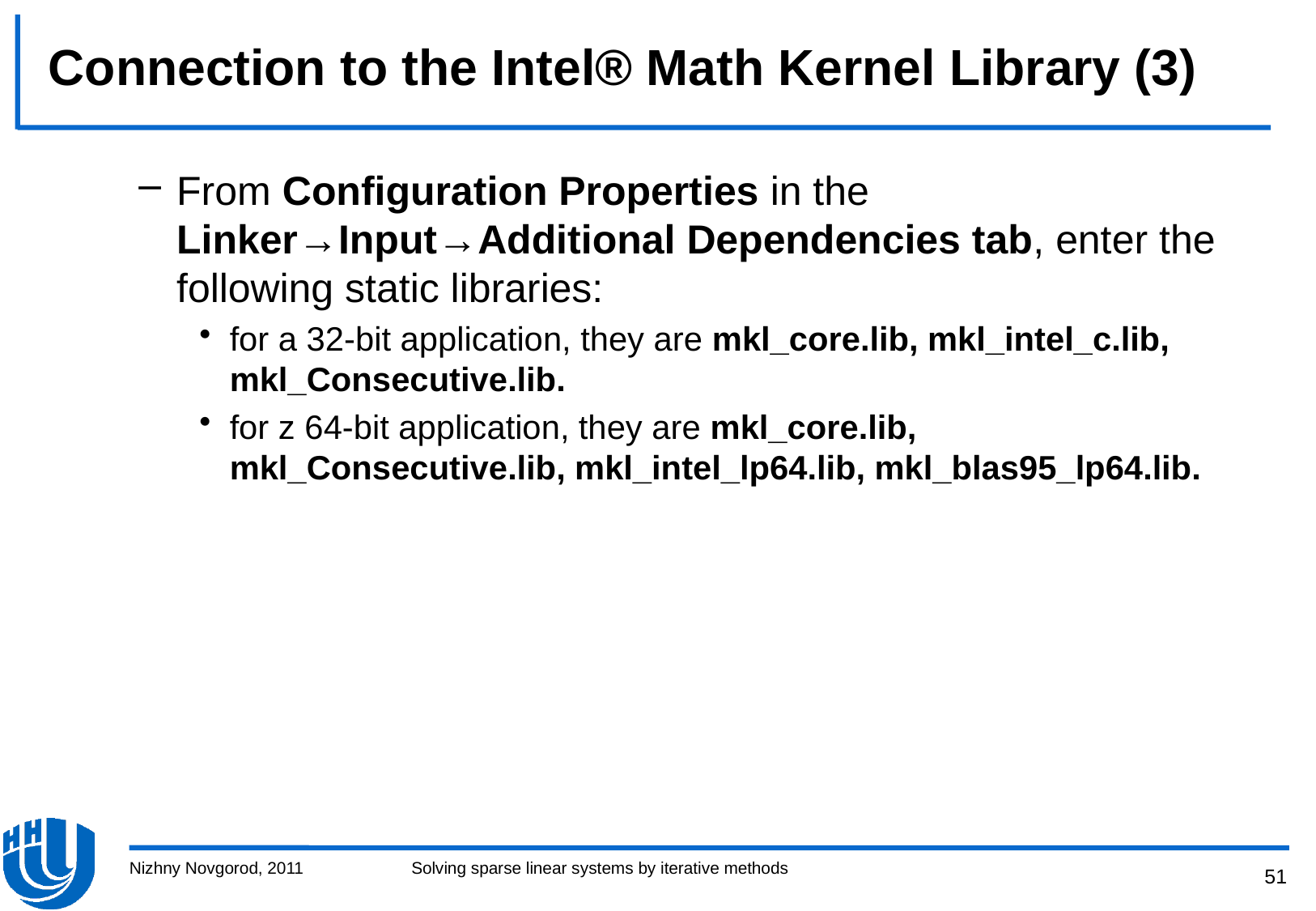

# Connection to the Intel® Math Kernel Library (3)
From Configuration Properties in the Linker→Input→Additional Dependencies tab, enter the following static libraries:
for a 32-bit application, they are mkl_core.lib, mkl_intel_c.lib, mkl_Consecutive.lib.
for z 64-bit application, they are mkl_core.lib, mkl_Consecutive.lib, mkl_intel_lp64.lib, mkl_blas95_lp64.lib.
Nizhny Novgorod, 2011
Solving sparse linear systems by iterative methods